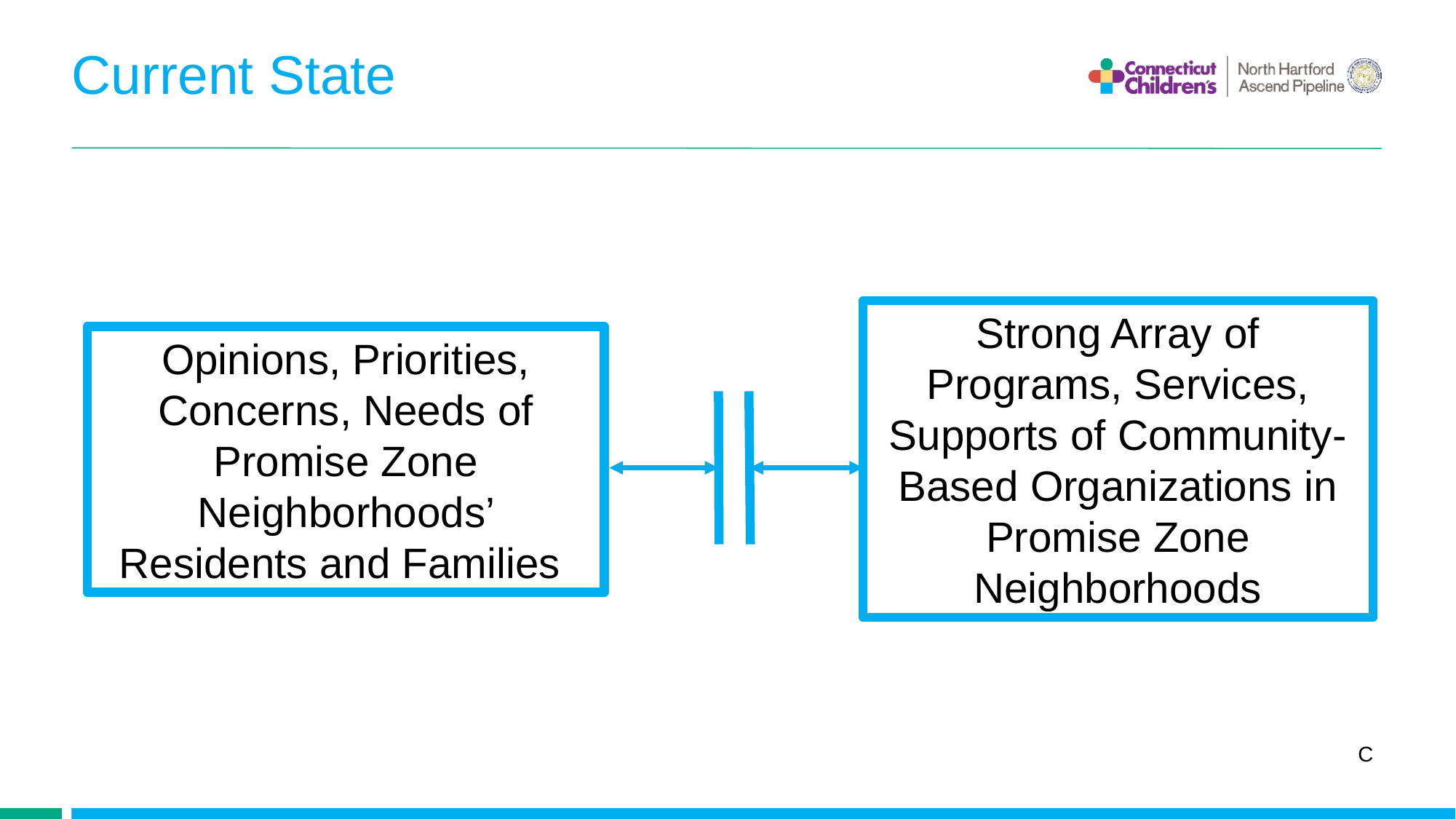

# Current State
Strong Array of Programs, Services, Supports of Community-Based Organizations in Promise Zone Neighborhoods
Opinions, Priorities, Concerns, Needs of Promise Zone Neighborhoods’ Residents and Families
C